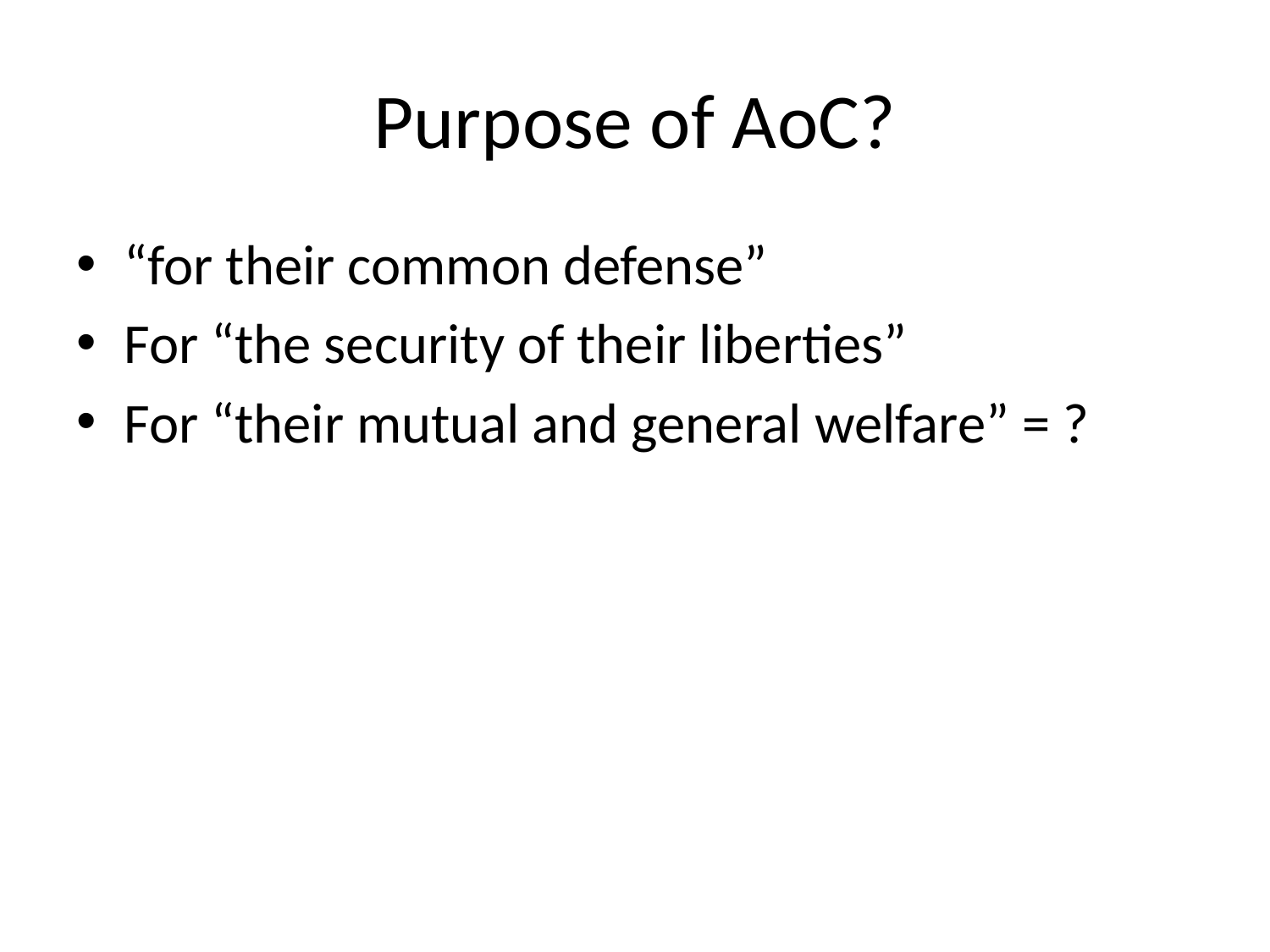

# Purpose of AoC?
“for their common defense”
For “the security of their liberties”
For “their mutual and general welfare” = ?